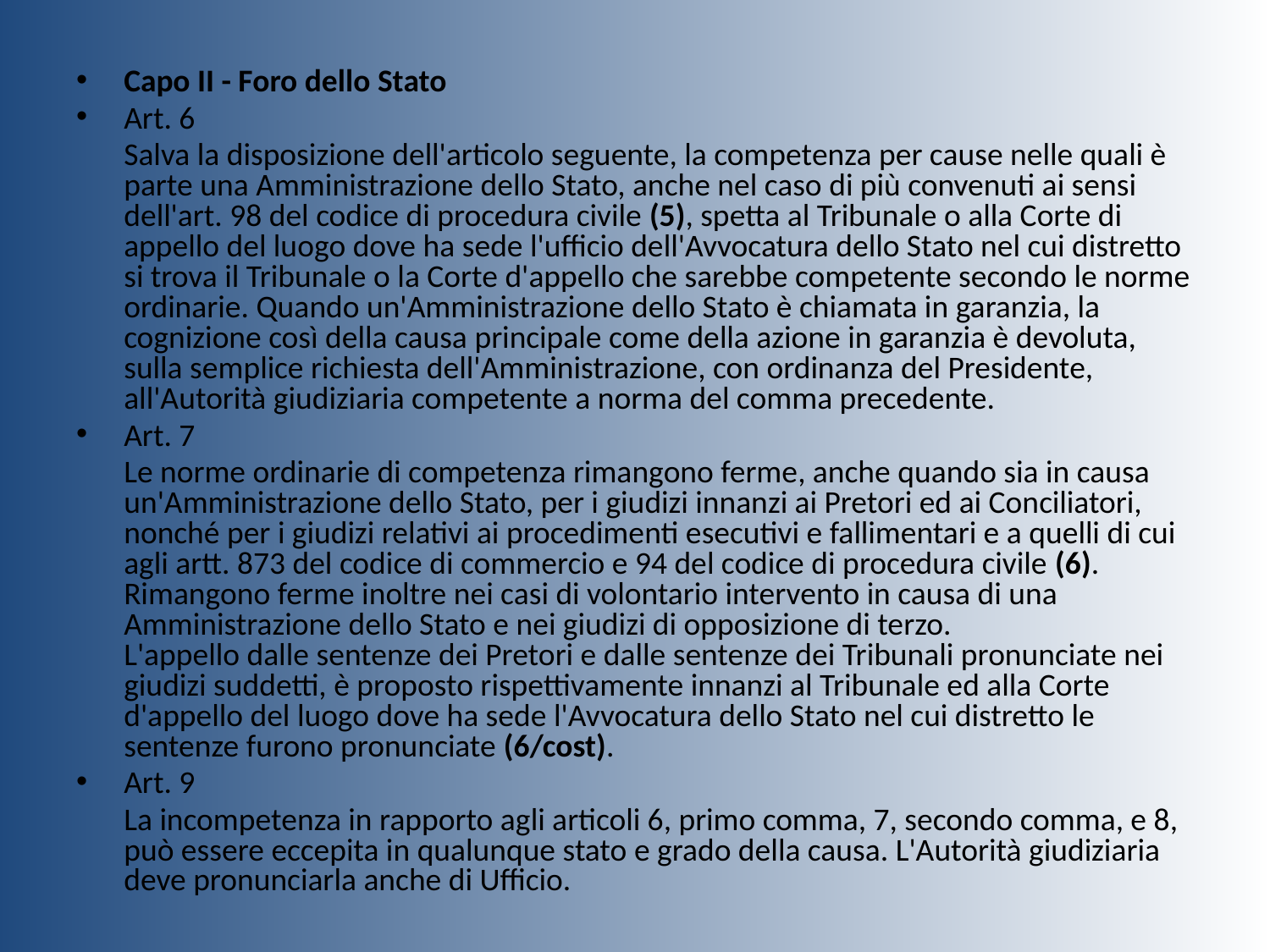

Capo II - Foro dello Stato
Art. 6
	Salva la disposizione dell'articolo seguente, la competenza per cause nelle quali è parte una Amministrazione dello Stato, anche nel caso di più convenuti ai sensi dell'art. 98 del codice di procedura civile (5), spetta al Tribunale o alla Corte di appello del luogo dove ha sede l'ufficio dell'Avvocatura dello Stato nel cui distretto si trova il Tribunale o la Corte d'appello che sarebbe competente secondo le norme ordinarie. Quando un'Amministrazione dello Stato è chiamata in garanzia, la cognizione così della causa principale come della azione in garanzia è devoluta, sulla semplice richiesta dell'Amministrazione, con ordinanza del Presidente, all'Autorità giudiziaria competente a norma del comma precedente.
Art. 7
	Le norme ordinarie di competenza rimangono ferme, anche quando sia in causa un'Amministrazione dello Stato, per i giudizi innanzi ai Pretori ed ai Conciliatori, nonché per i giudizi relativi ai procedimenti esecutivi e fallimentari e a quelli di cui agli artt. 873 del codice di commercio e 94 del codice di procedura civile (6). Rimangono ferme inoltre nei casi di volontario intervento in causa di una Amministrazione dello Stato e nei giudizi di opposizione di terzo.
L'appello dalle sentenze dei Pretori e dalle sentenze dei Tribunali pronunciate nei giudizi suddetti, è proposto rispettivamente innanzi al Tribunale ed alla Corte d'appello del luogo dove ha sede l'Avvocatura dello Stato nel cui distretto le sentenze furono pronunciate (6/cost).
Art. 9
	La incompetenza in rapporto agli articoli 6, primo comma, 7, secondo comma, e 8, può essere eccepita in qualunque stato e grado della causa. L'Autorità giudiziaria deve pronunciarla anche di Ufficio.